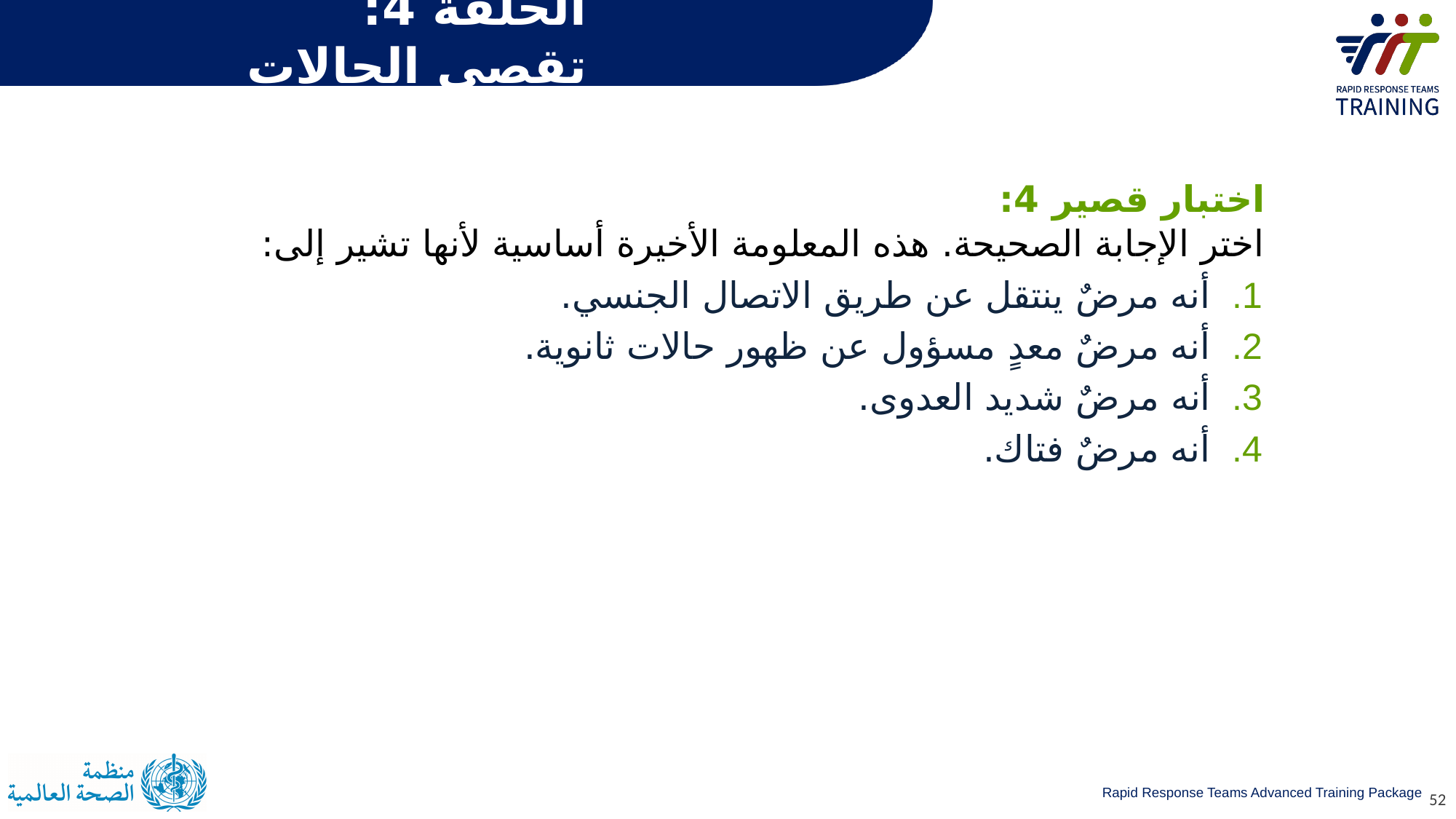

# الحلقة 4: تقصي الحالات
اختبار قصير 4:
اختر الإجابة الصحيحة. هذه المعلومة الأخيرة أساسية لأنها تشير إلى:
أنه مرضٌ ينتقل عن طريق الاتصال الجنسي.
أنه مرضٌ معدٍ مسؤول عن ظهور حالات ثانوية.
أنه مرضٌ شديد العدوى.
أنه مرضٌ فتاك.